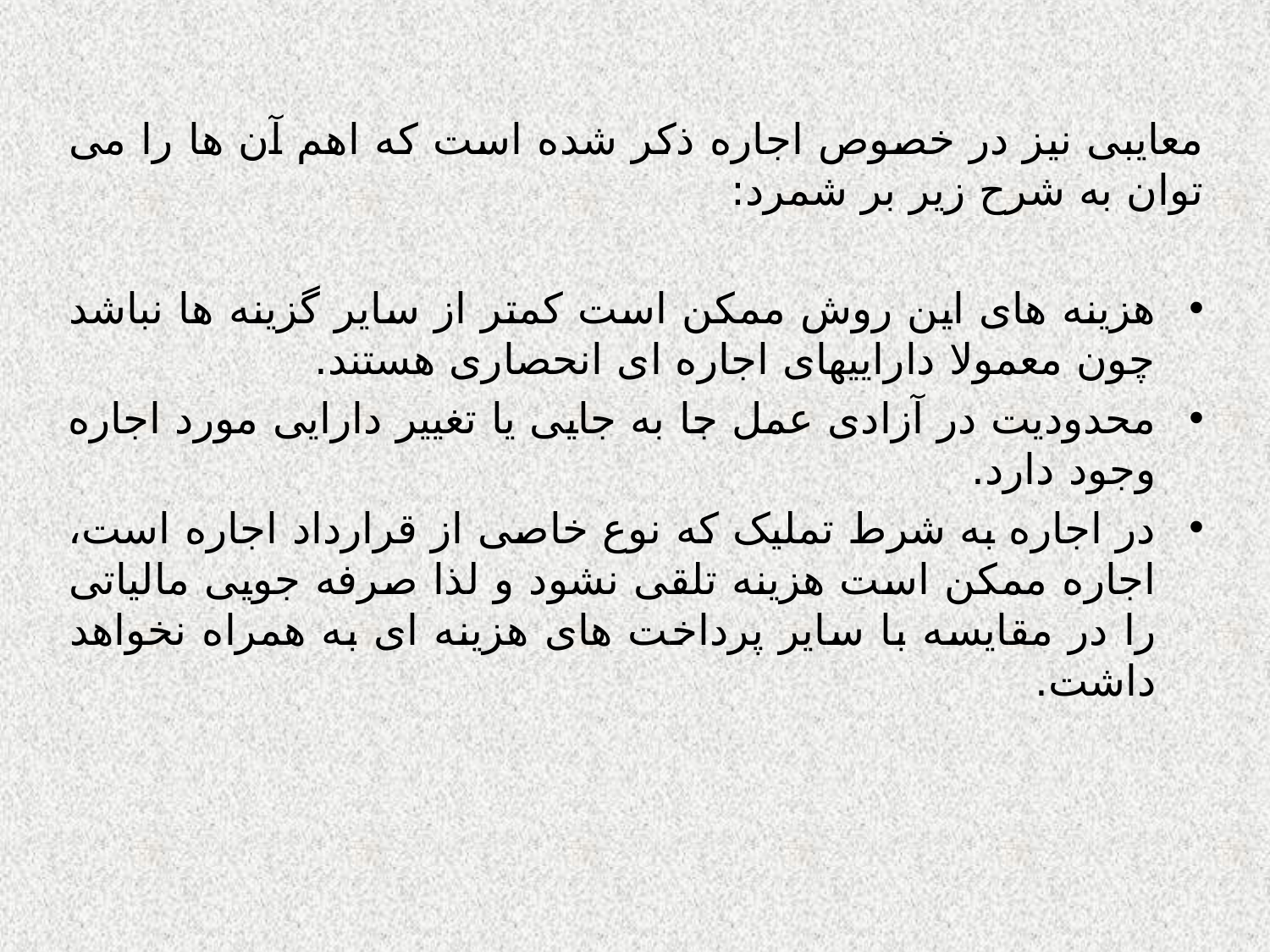

معایبی نیز در خصوص اجاره ذکر شده است که اهم آن ها را می توان به شرح زیر بر شمرد:

هزینه های این روش ممکن است کمتر از سایر گزینه ها نباشد چون معمولا داراییهای اجاره ای انحصاری هستند.
محدودیت در آزادی عمل جا به جایی یا تغییر دارایی مورد اجاره وجود دارد.
در اجاره به شرط تملیک که نوع خاصی از قرارداد اجاره است، اجاره ممکن است هزینه تلقی نشود و لذا صرفه جویی مالیاتی را در مقایسه با سایر پرداخت های هزینه ای به همراه نخواهد داشت.